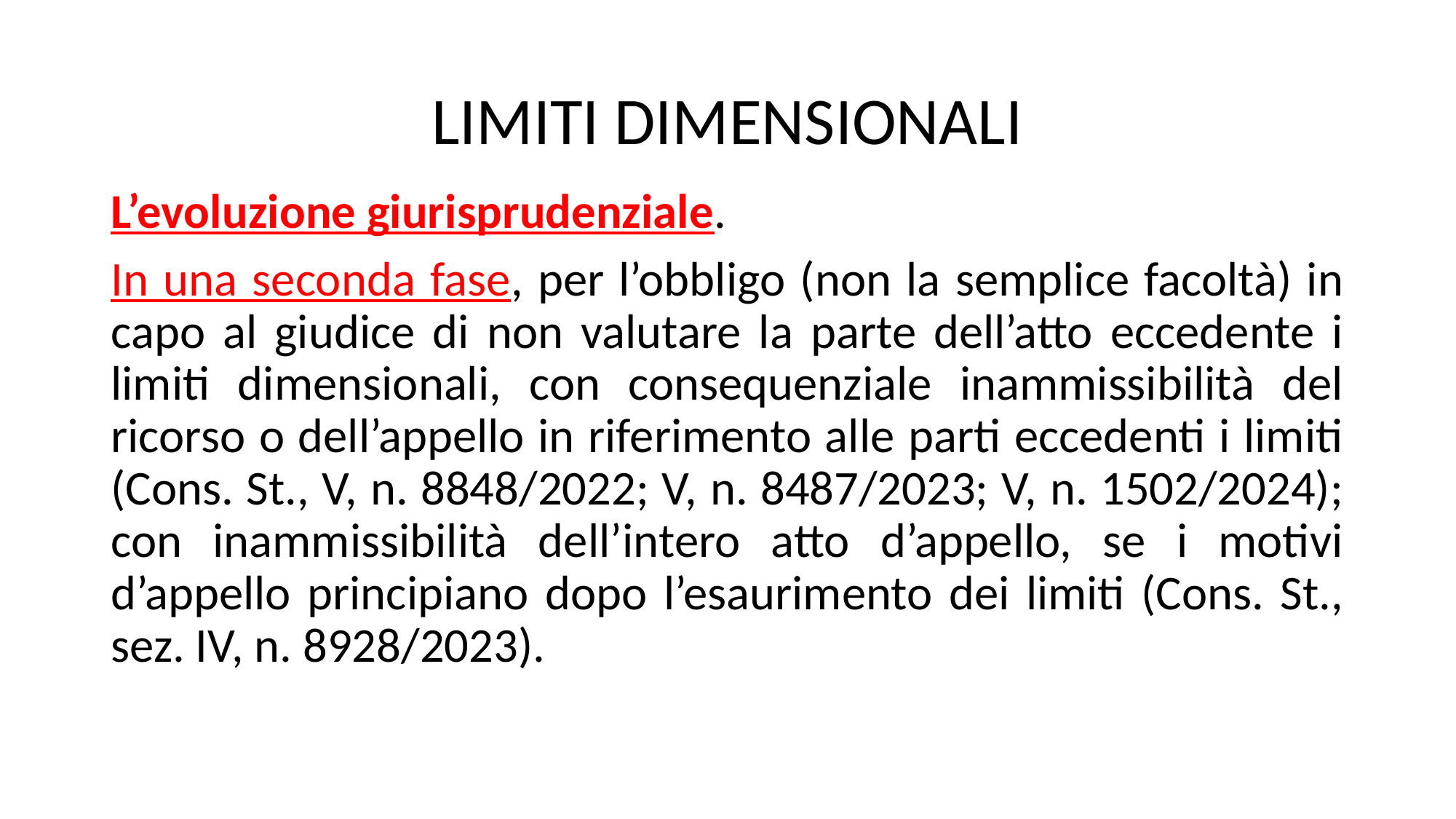

# LIMITI DIMENSIONALI
L’evoluzione giurisprudenziale.
In una seconda fase, per l’obbligo (non la semplice facoltà) in capo al giudice di non valutare la parte dell’atto eccedente i limiti dimensionali, con consequenziale inammissibilità del ricorso o dell’appello in riferimento alle parti eccedenti i limiti (Cons. St., V, n. 8848/2022; V, n. 8487/2023; V, n. 1502/2024); con inammissibilità dell’intero atto d’appello, se i motivi d’appello principiano dopo l’esaurimento dei limiti (Cons. St., sez. IV, n. 8928/2023).